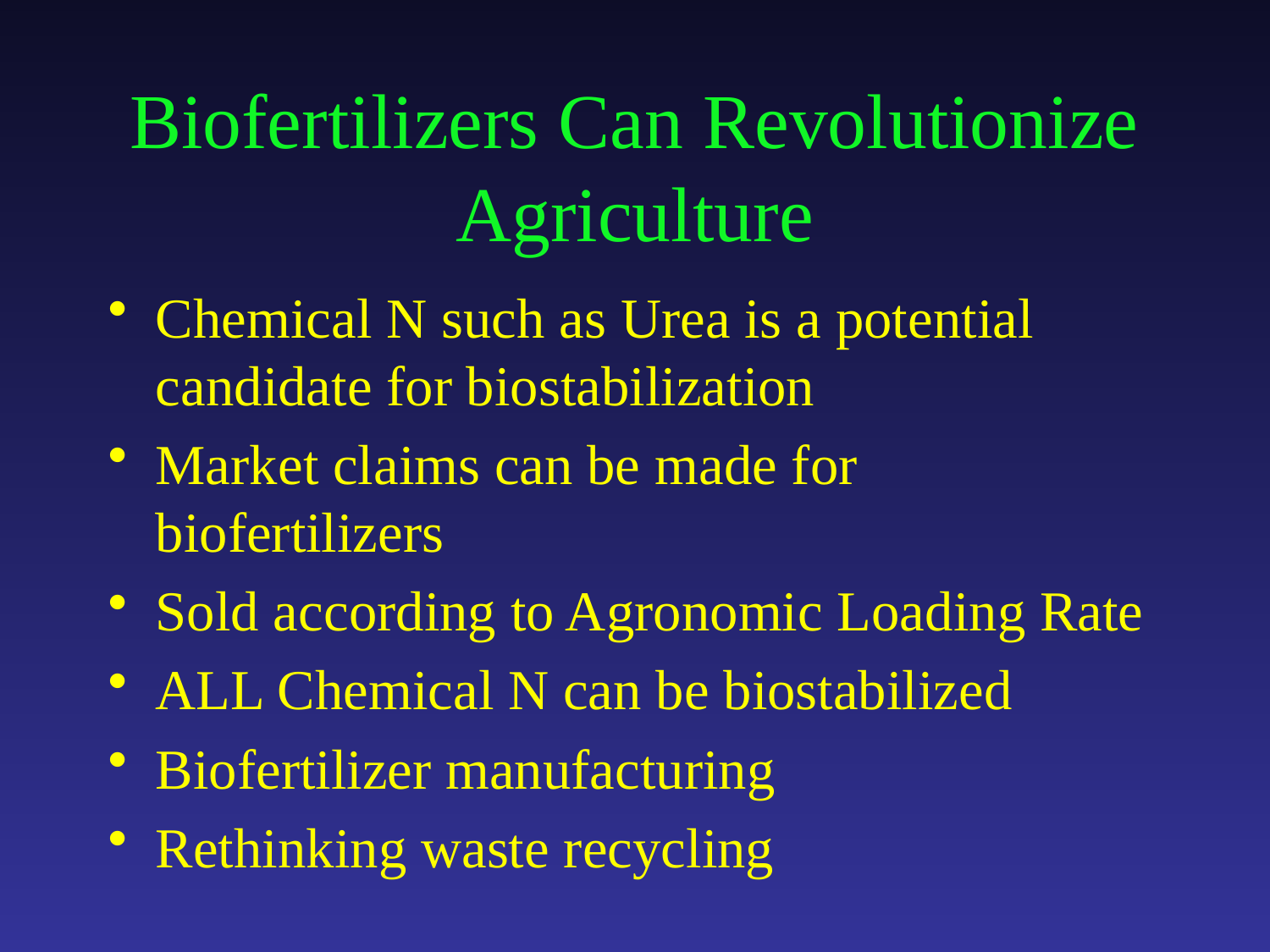

# Biofertilizers Can Revolutionize Agriculture
Chemical N such as Urea is a potential candidate for biostabilization
Market claims can be made for biofertilizers
Sold according to Agronomic Loading Rate
ALL Chemical N can be biostabilized
Biofertilizer manufacturing
Rethinking waste recycling